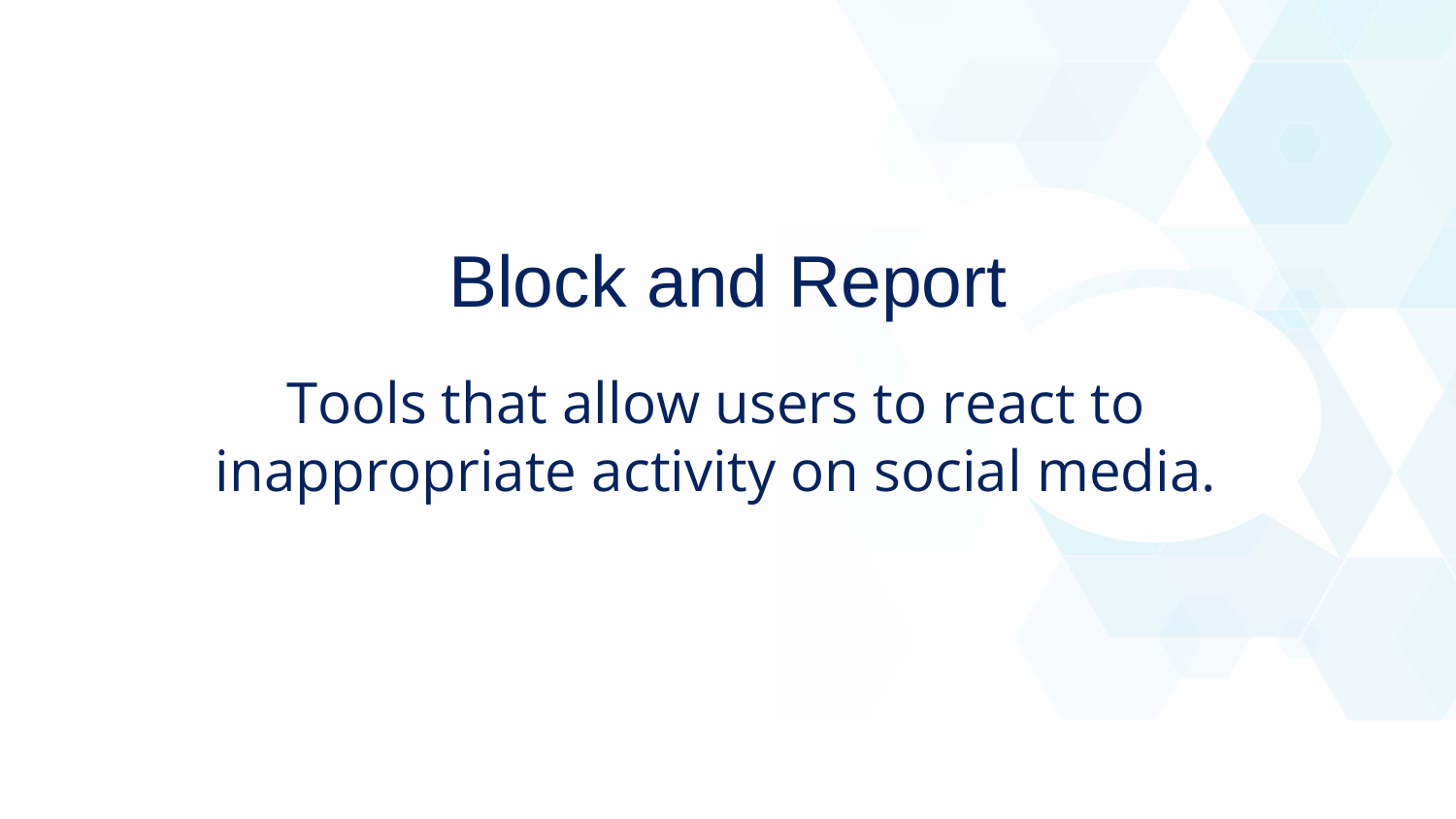

Block and Report
Tools that allow users to react to inappropriate activity on social media.